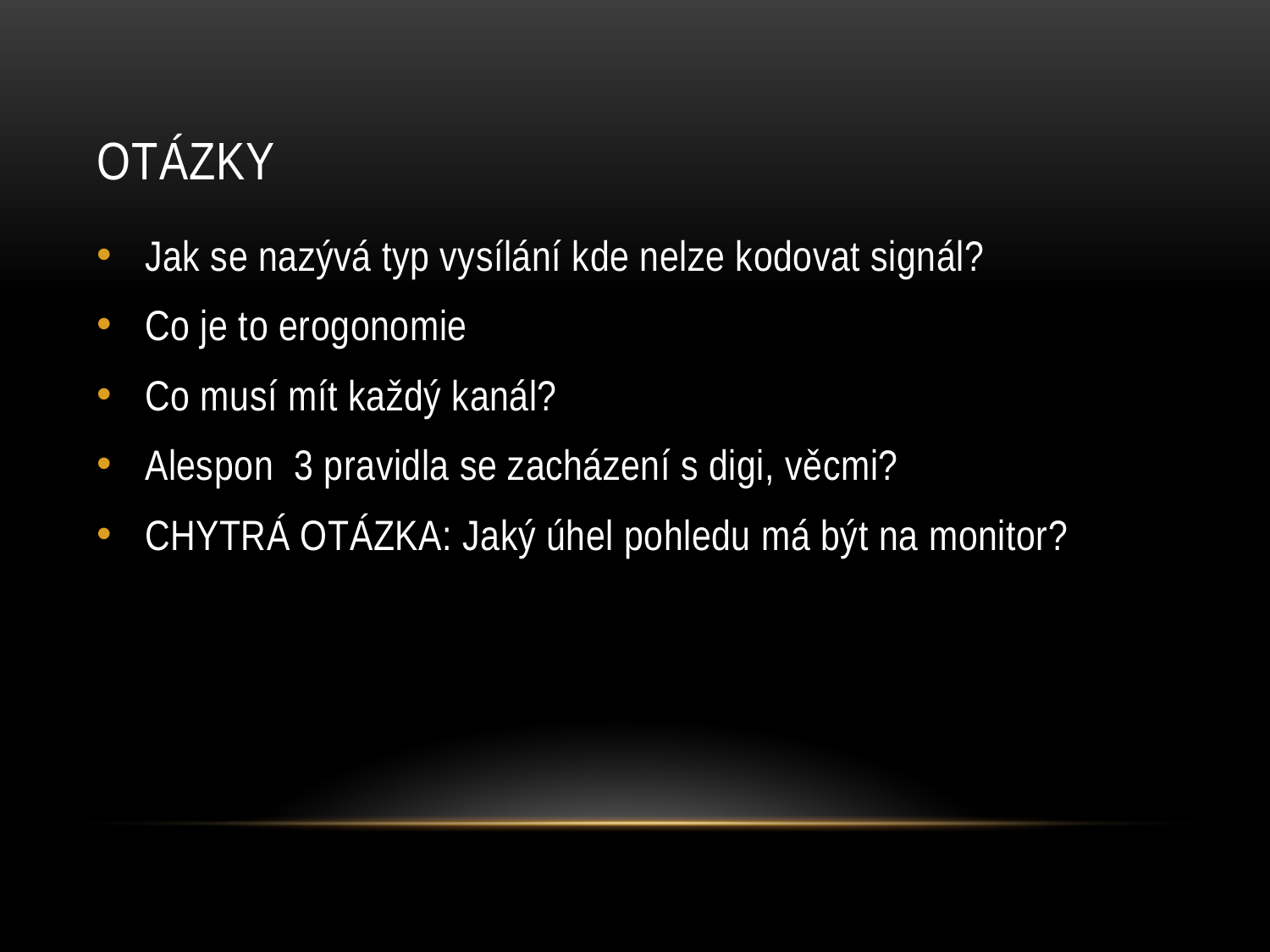

# Otázky
Jak se nazývá typ vysílání kde nelze kodovat signál?
Co je to erogonomie
Co musí mít každý kanál?
Alespon  3 pravidla se zacházení s digi, věcmi?
CHYTRÁ OTÁZKA: Jaký úhel pohledu má být na monitor?